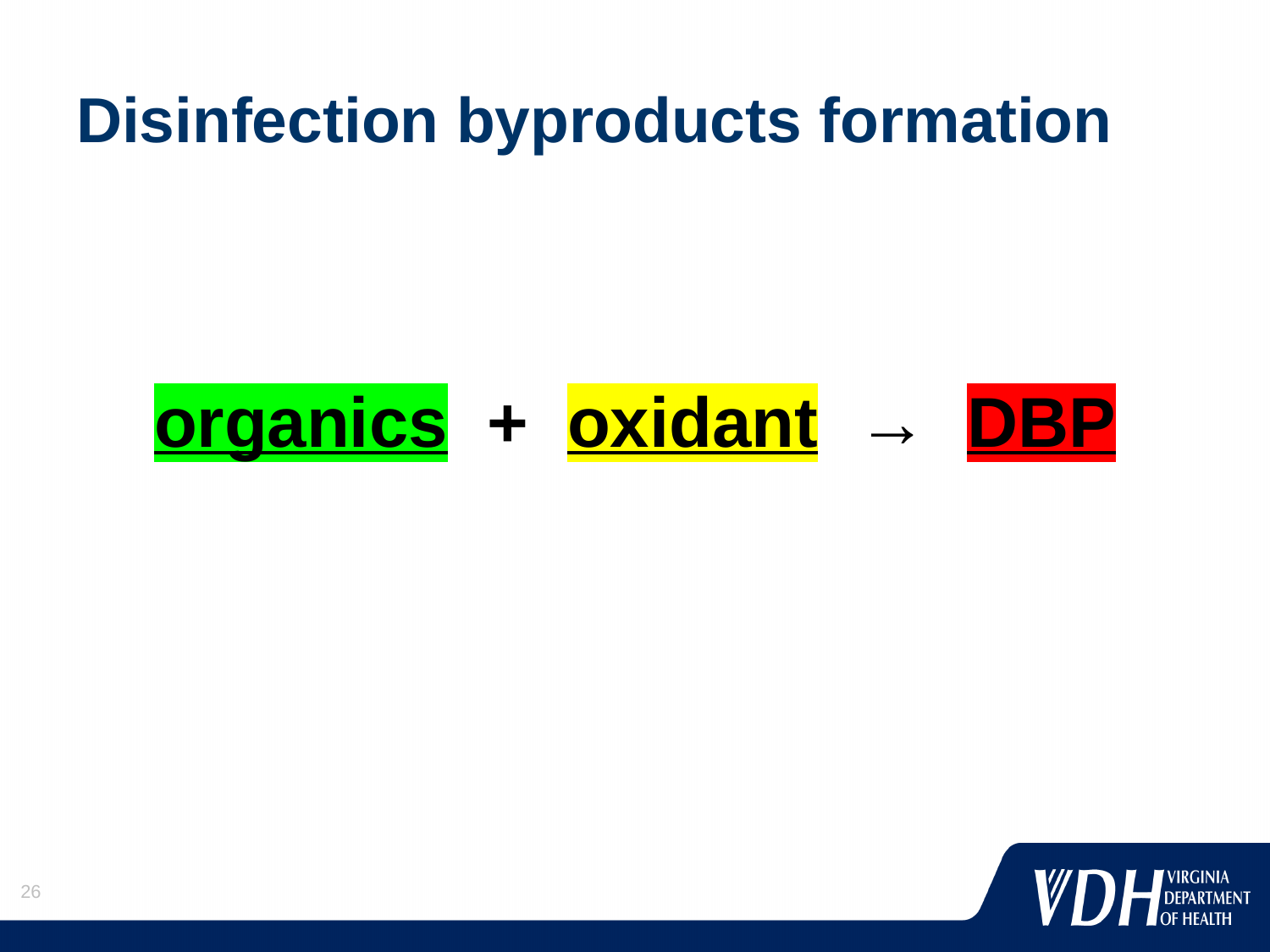

# Disinfection byproducts formation
organics  +  oxidant  →  DBP

26